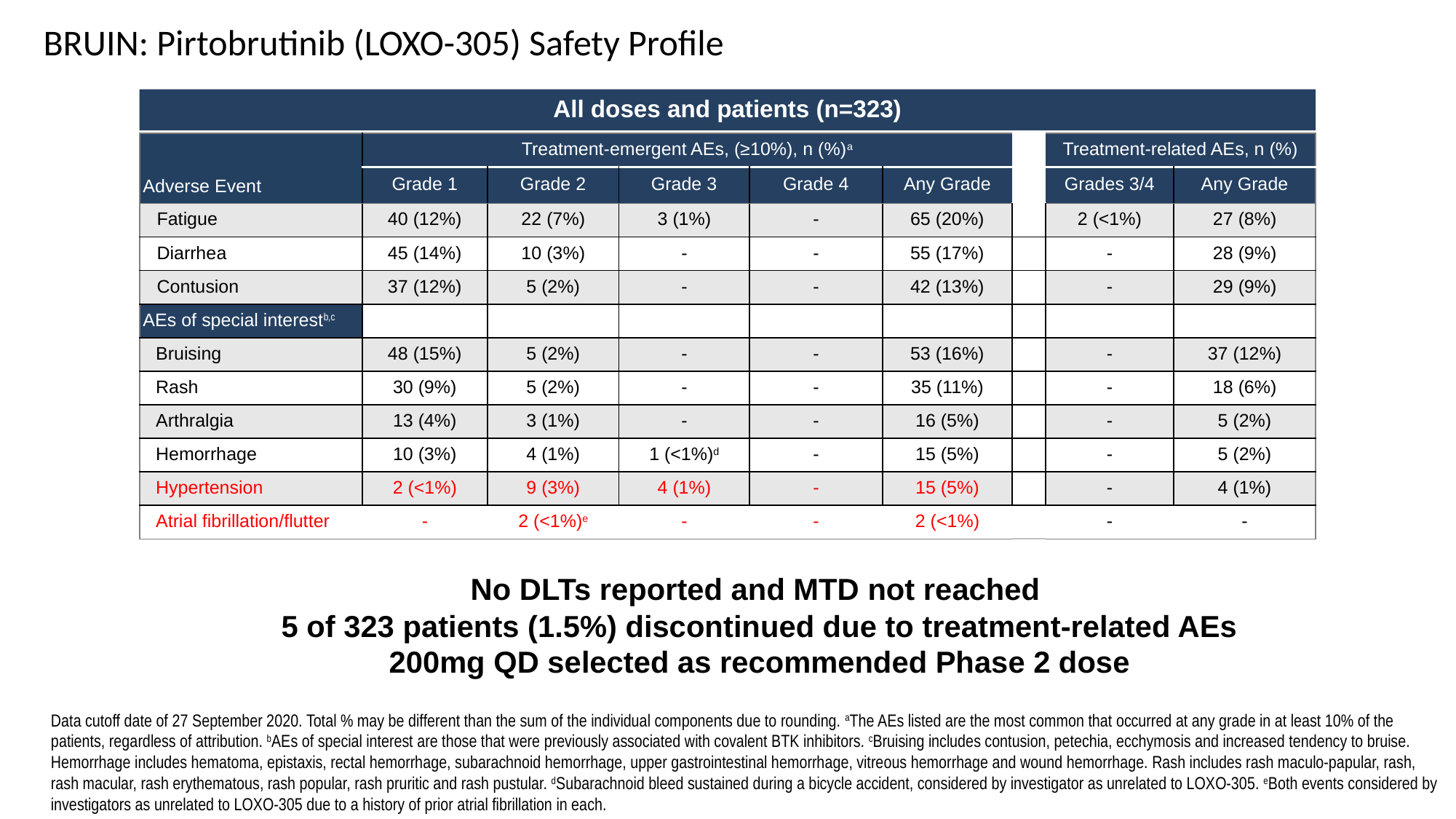

# BRUIN: Pirtobrutinib (LOXO-305) Safety Profile
All doses and patients (n=323)
|  | Treatment-emergent AEs, (≥10%), n (%)a |  |  |  |  |  | Treatment-related AEs, n (%) |  |
| --- | --- | --- | --- | --- | --- | --- | --- | --- |
| Adverse Event | Grade 1 | Grade 2 | Grade 3 | Grade 4 | Any Grade |  | Grades 3/4 | Any Grade |
| Fatigue | 40 (12%) | 22 (7%) | 3 (1%) | - | 65 (20%) |  | 2 (<1%) | 27 (8%) |
| Diarrhea | 45 (14%) | 10 (3%) | - | - | 55 (17%) |  | - | 28 (9%) |
| Contusion | 37 (12%) | 5 (2%) | - | - | 42 (13%) |  | - | 29 (9%) |
| AEs of special interestb,c |  |  |  |  |  |  |  |  |
| Bruising | 48 (15%) | 5 (2%) | - | - | 53 (16%) |  | - | 37 (12%) |
| Rash | 30 (9%) | 5 (2%) | - | - | 35 (11%) |  | - | 18 (6%) |
| Arthralgia | 13 (4%) | 3 (1%) | - | - | 16 (5%) |  | - | 5 (2%) |
| Hemorrhage | 10 (3%) | 4 (1%) | 1 (<1%)d | - | 15 (5%) |  | - | 5 (2%) |
| Hypertension | 2 (<1%) | 9 (3%) | 4 (1%) | - | 15 (5%) |  | - | 4 (1%) |
| Atrial fibrillation/flutter | - | 2 (<1%)e | - | - | 2 (<1%) |  | - | - |
No DLTs reported and MTD not reached
5 of 323 patients (1.5%) discontinued due to treatment-related AEs
200mg QD selected as recommended Phase 2 dose
Data cutoff date of 27 September 2020. Total % may be different than the sum of the individual components due to rounding. aThe AEs listed are the most common that occurred at any grade in at least 10% of the patients, regardless of attribution. bAEs of special interest are those that were previously associated with covalent BTK inhibitors. cBruising includes contusion, petechia, ecchymosis and increased tendency to bruise. Hemorrhage includes hematoma, epistaxis, rectal hemorrhage, subarachnoid hemorrhage, upper gastrointestinal hemorrhage, vitreous hemorrhage and wound hemorrhage. Rash includes rash maculo-papular, rash, rash macular, rash erythematous, rash popular, rash pruritic and rash pustular. dSubarachnoid bleed sustained during a bicycle accident, considered by investigator as unrelated to LOXO-305. eBoth events considered by investigators as unrelated to LOXO-305 due to a history of prior atrial fibrillation in each.